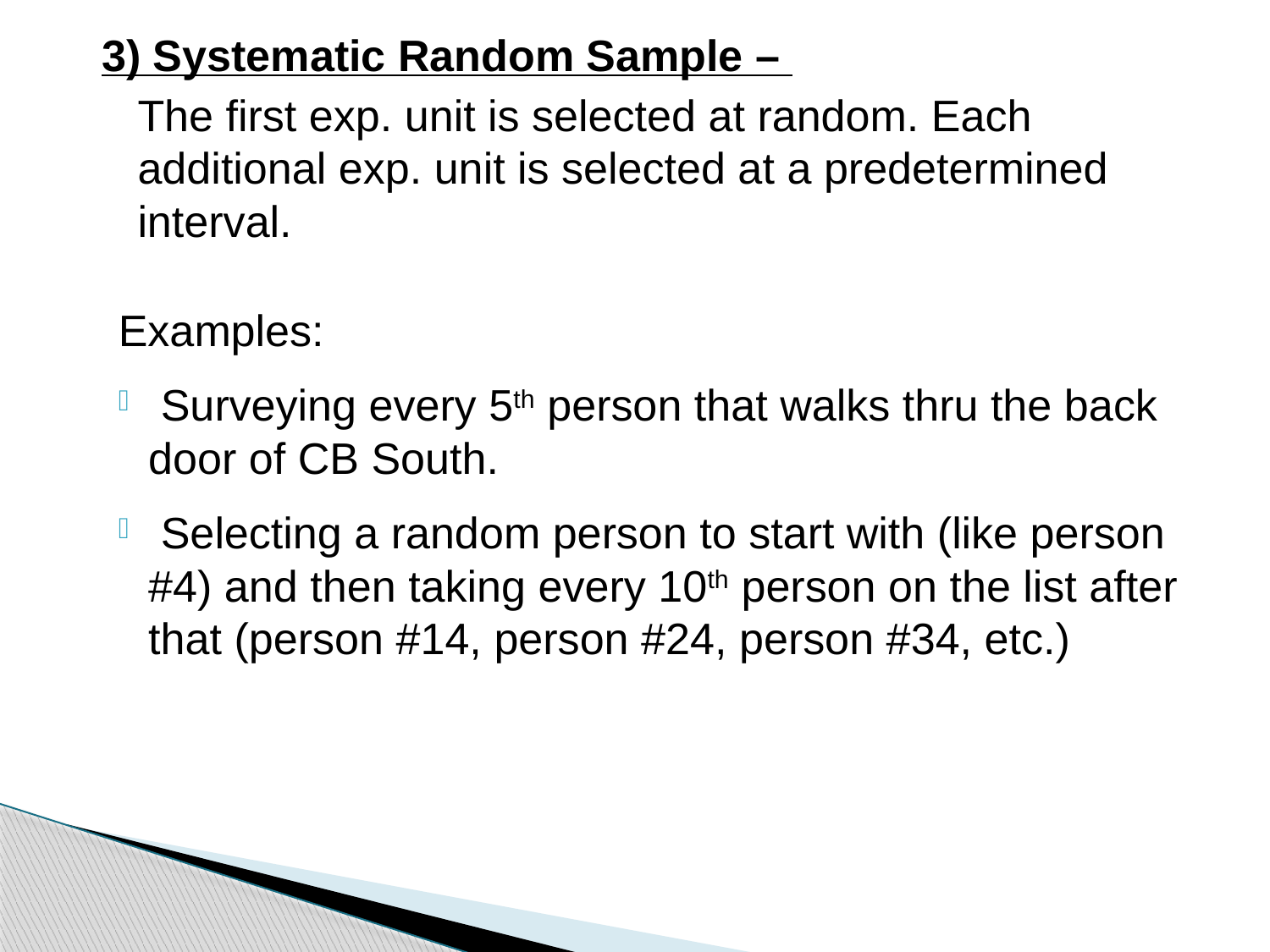

3) Systematic Random Sample –
	The first exp. unit is selected at random. Each additional exp. unit is selected at a predetermined interval.

Examples:
 Surveying every 5th person that walks thru the back door of CB South.
 Selecting a random person to start with (like person #4) and then taking every 10th person on the list after that (person #14, person #24, person #34, etc.)